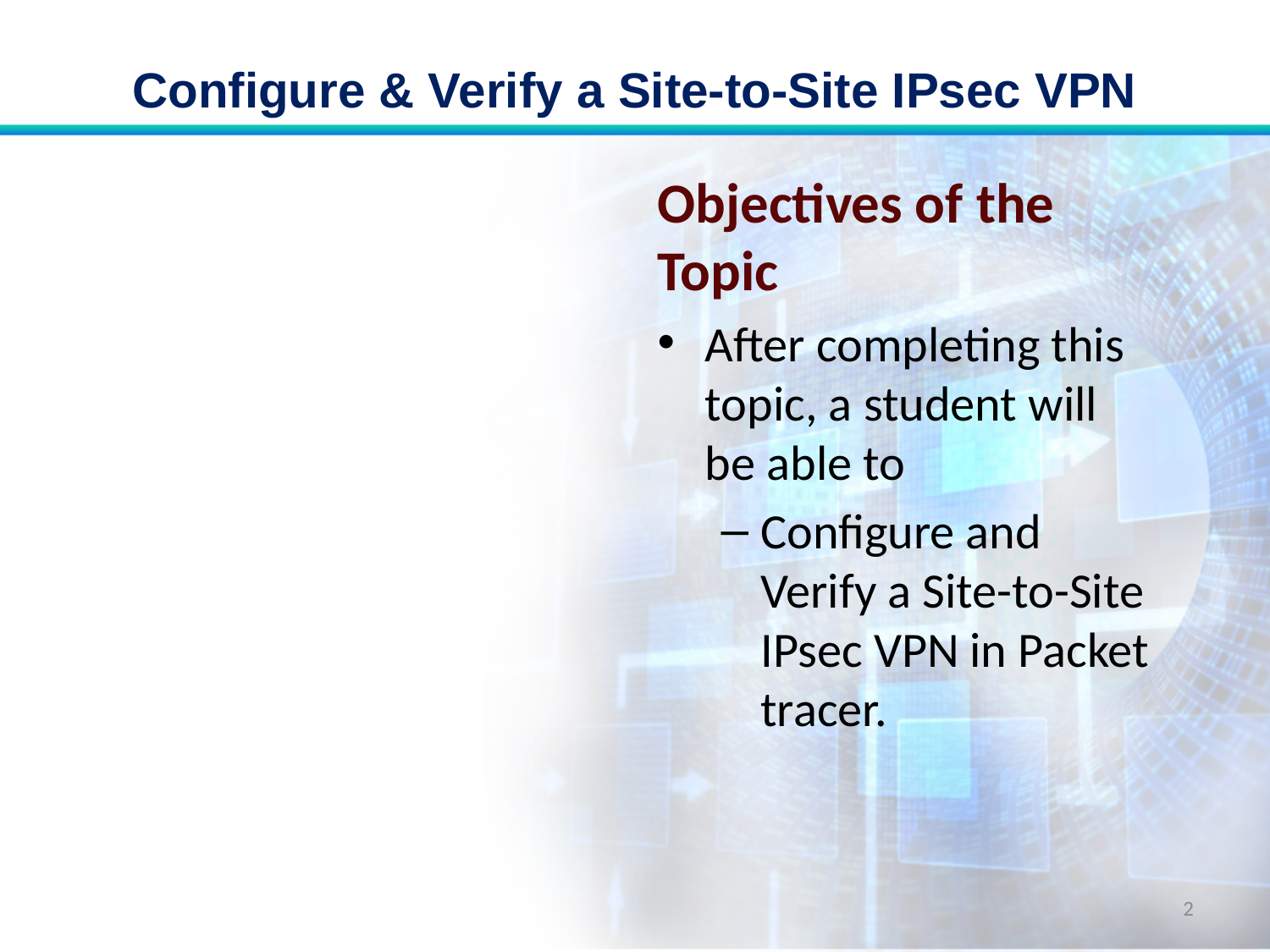

# Configure & Verify a Site-to-Site IPsec VPN
Objectives of the Topic
After completing this topic, a student will be able to
Configure and Verify a Site-to-Site IPsec VPN in Packet tracer.
2